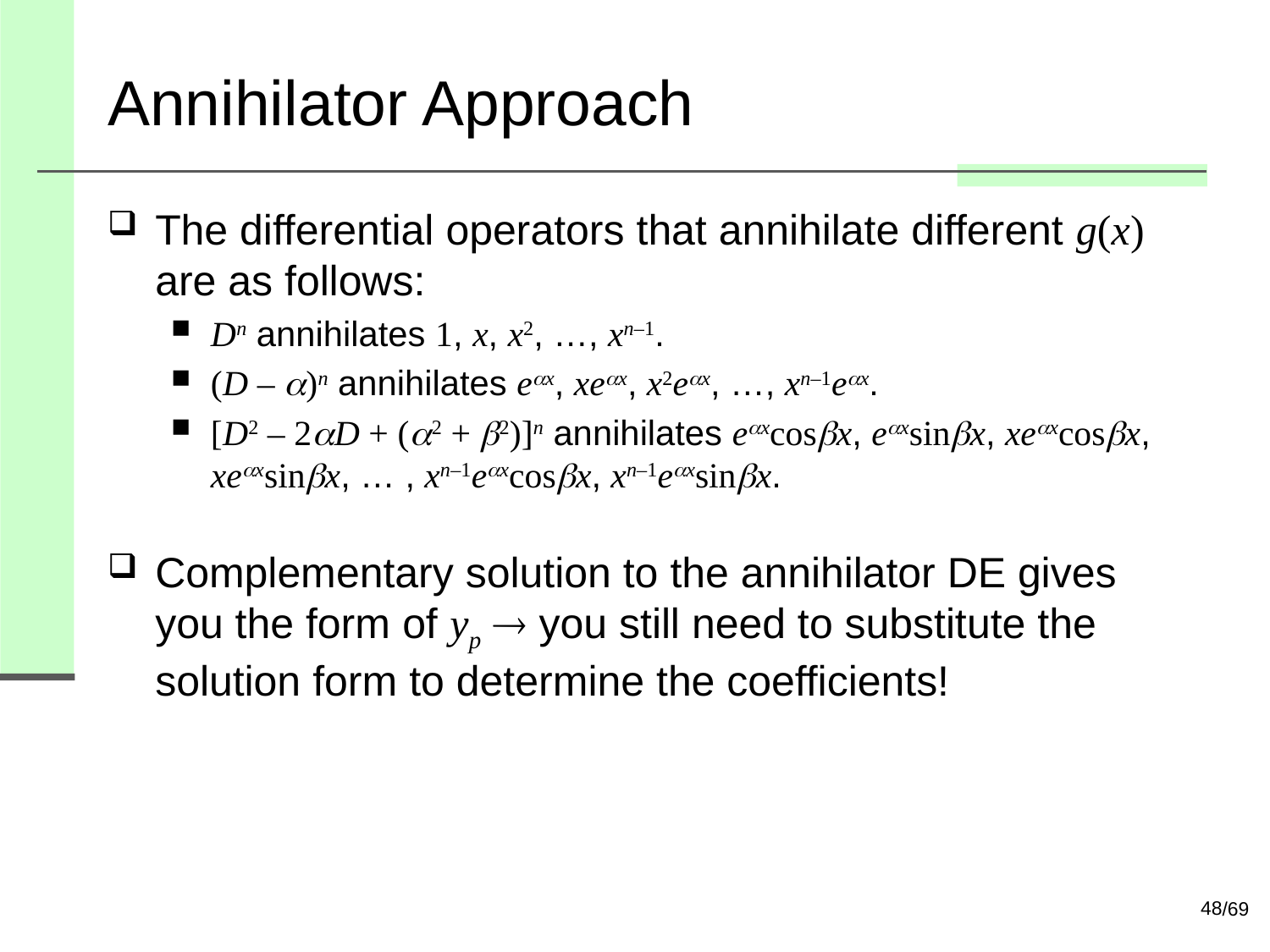

# Annihilator Approach
The differential operators that annihilate different g(x) are as follows:
Dn annihilates 1, x, x2, …, xn–1.
(D – α)n annihilates eαx, xeαx, x2eαx, …, xn–1eαx.
[D2 – 2αD + (α2 + β2)]n annihilates eαxcosβx, eαxsinβx, xeαxcosβx, xeαxsinβx, … , xn–1eαxcosβx, xn–1eαxsinβx.
Complementary solution to the annihilator DE gives you the form of yp → you still need to substitute the solution form to determine the coefficients!
48